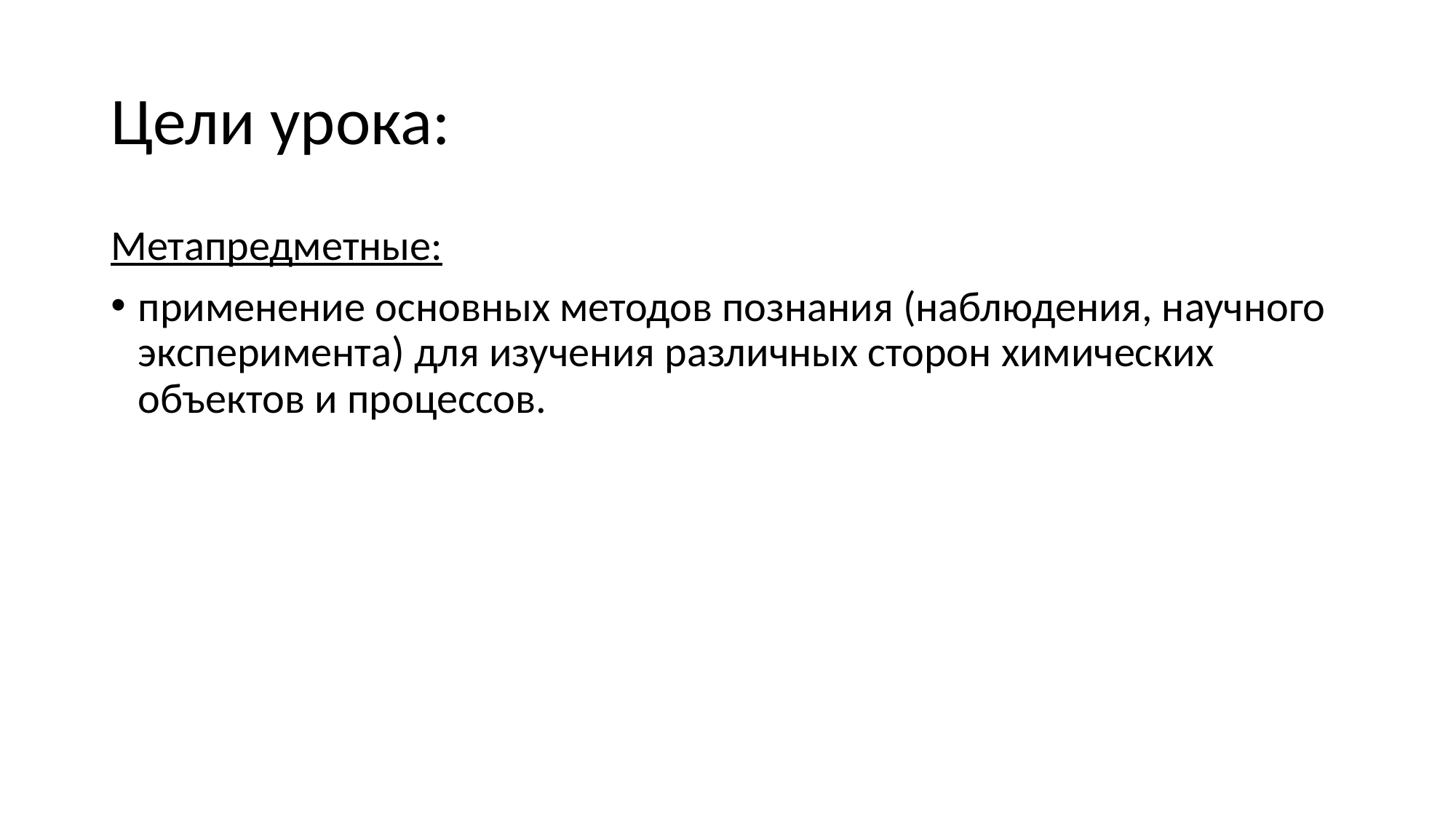

# Цели урока:
Метапредметные:
применение основных методов познания (наблюдения, научного эксперимента) для изучения различных сторон химических объектов и процессов.